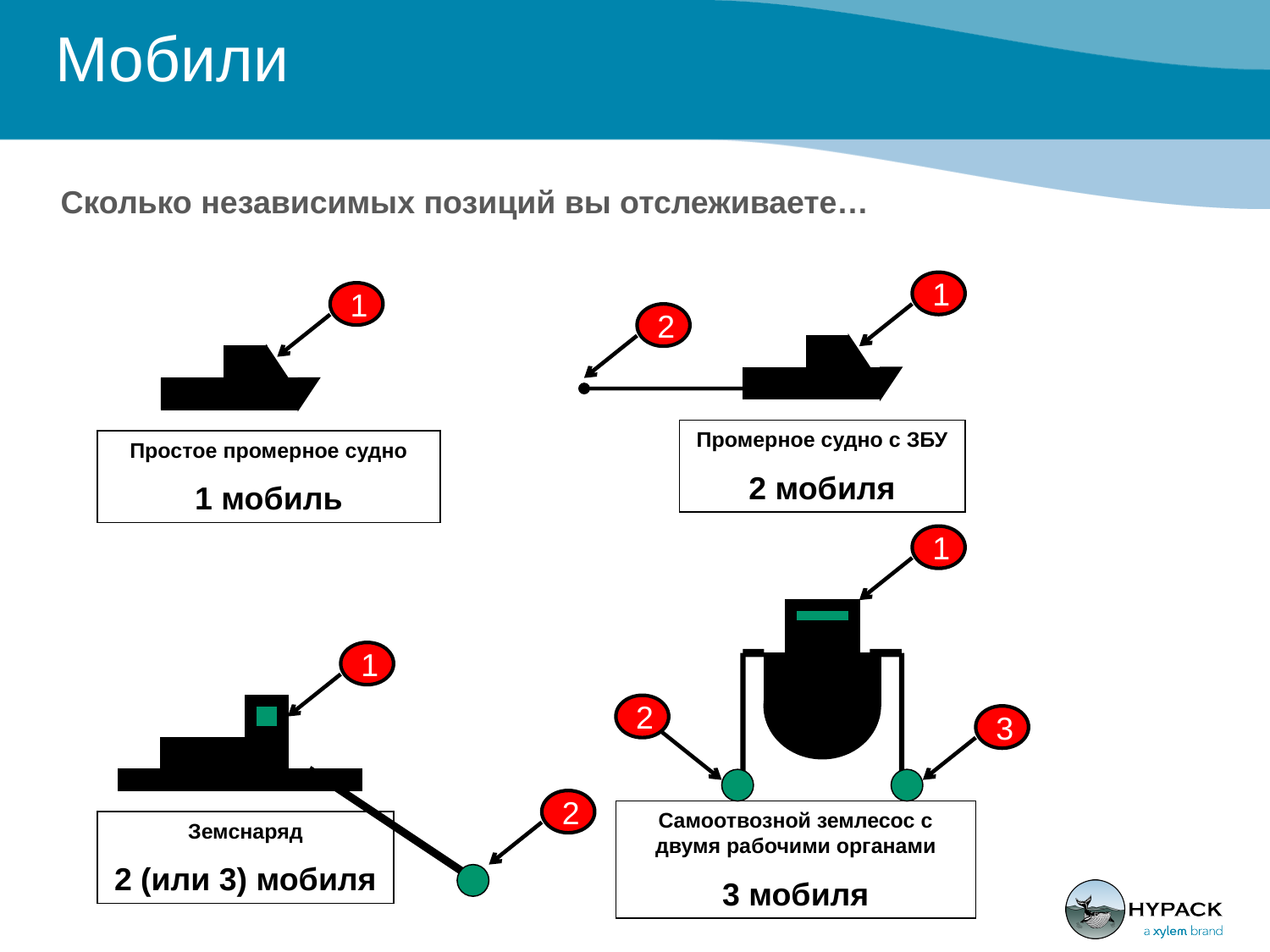

# Мобили

Сколько независимых позиций вы отслеживаете…

1
1
2

Промерное судно с ЗБУ
2 мобиля
Простое промерное судно
1 мобиль
1

1

2

3

2
Самоотвозной землесос с двумя рабочими органами
3 мобиля
Земснаряд
2 (или 3) мобиля